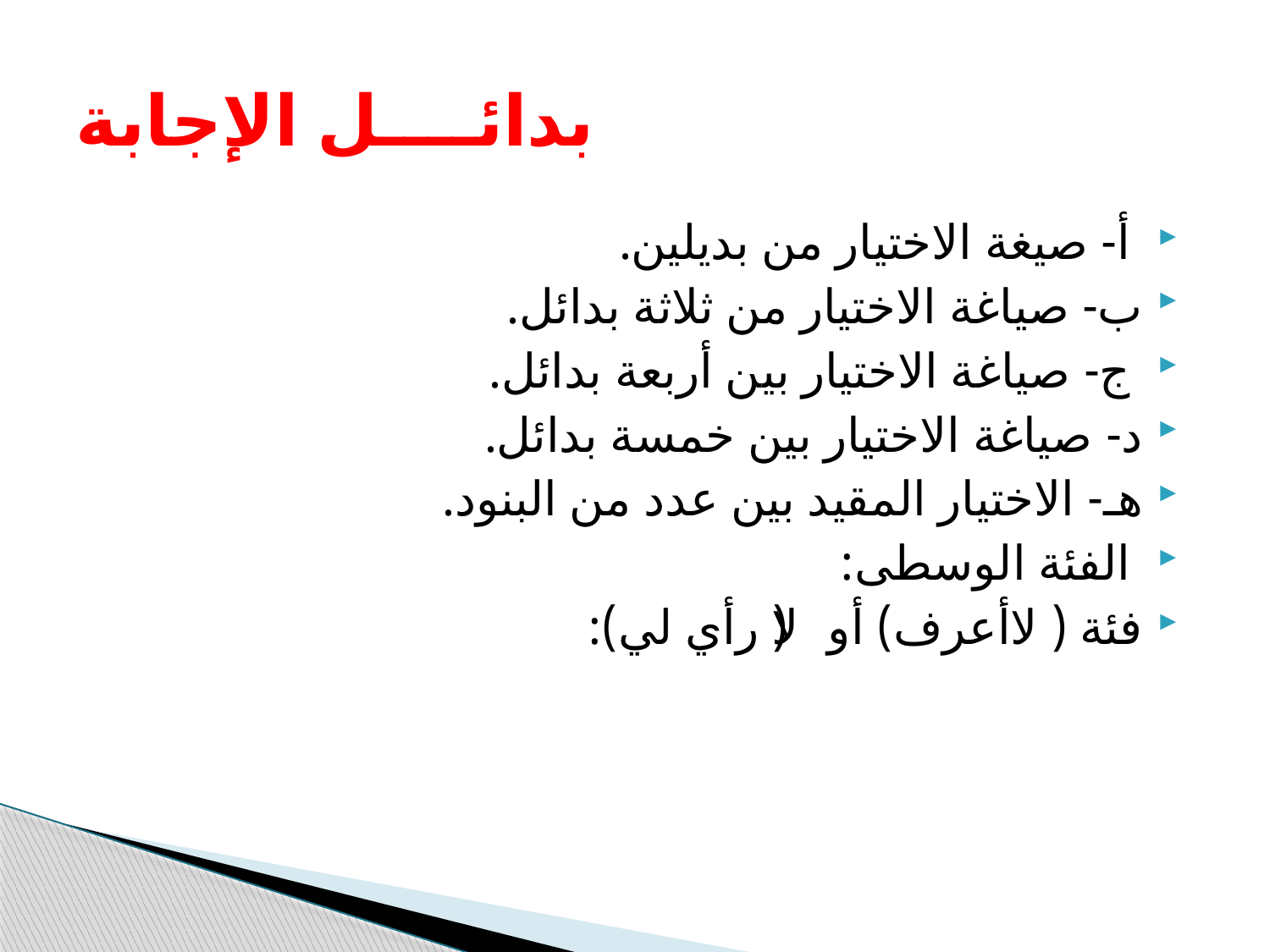

# بدائــــل الإجابة
 أ- صيغة الاختيار من بديلين.
ب- صياغة الاختيار من ثلاثة بدائل.
 ج- صياغة الاختيار بين أربعة بدائل.
د- صياغة الاختيار بين خمسة بدائل.
هـ- الاختيار المقيد بين عدد من البنود.
 الفئة الوسطى:
فئة ( لاأعرف) أو (لا رأي لي):